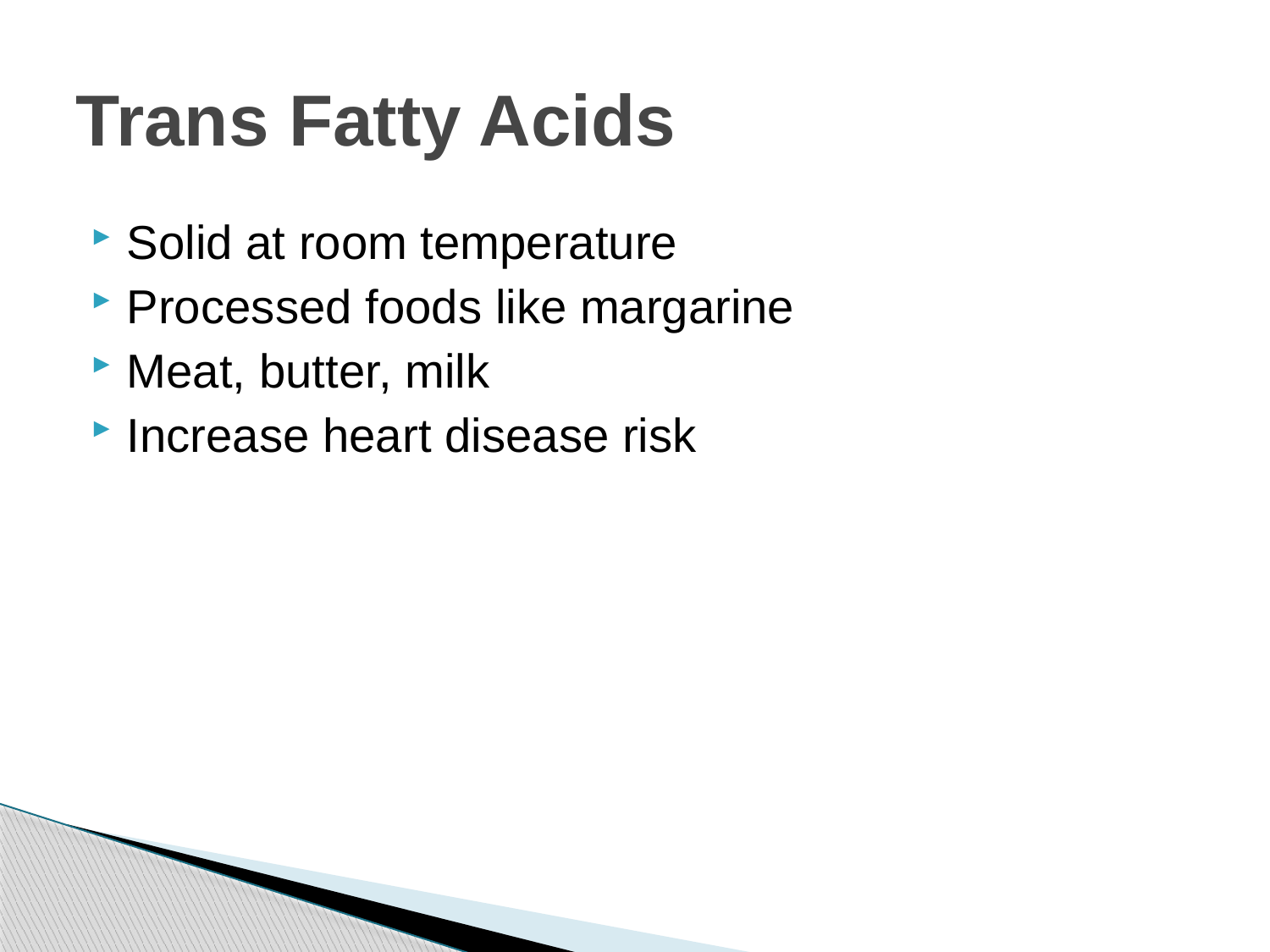

# Trans Fatty Acids
Solid at room temperature
Processed foods like margarine
Meat, butter, milk
Increase heart disease risk